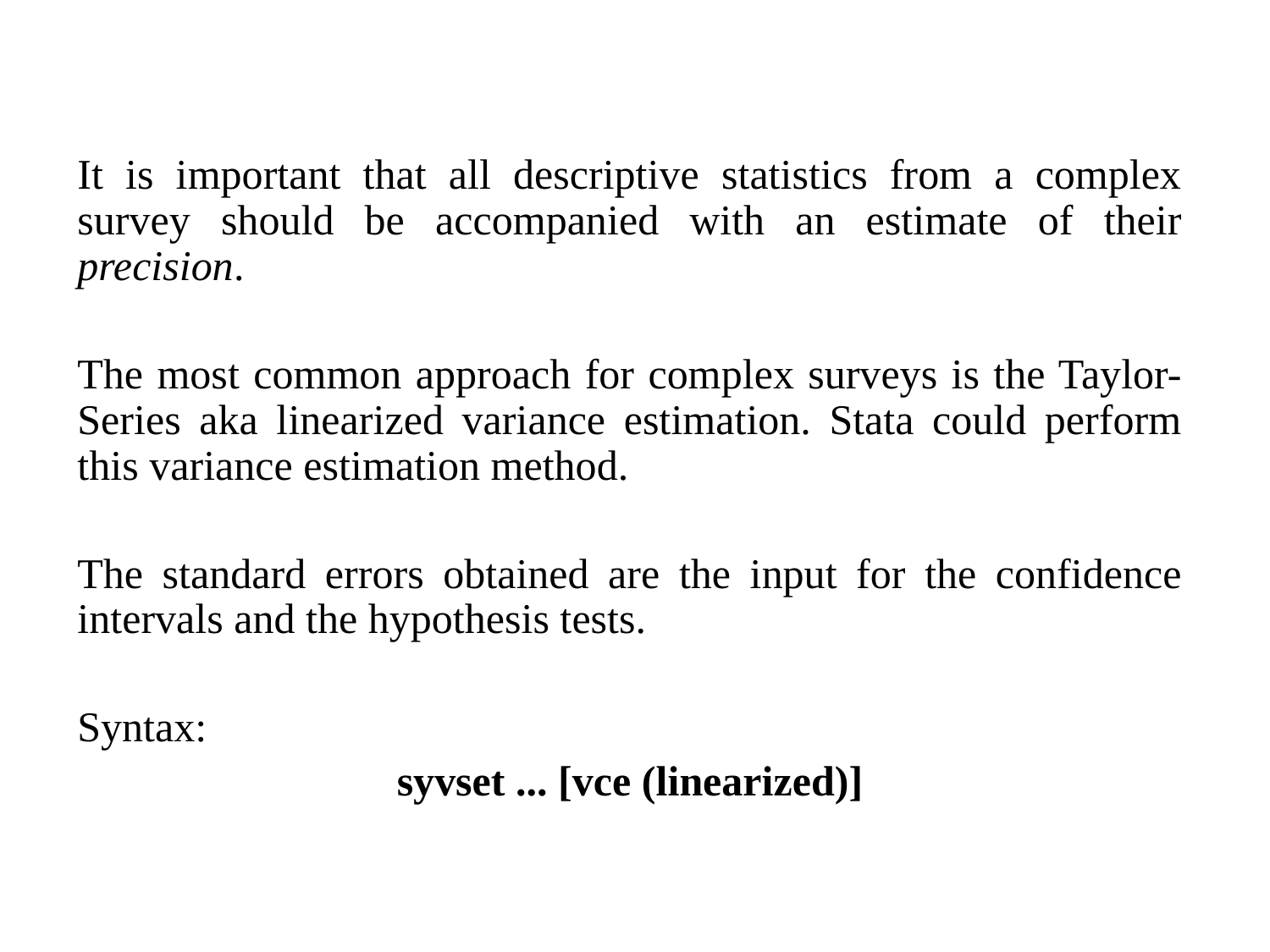

It is important that all descriptive statistics from a complex survey should be accompanied with an estimate of their precision.

The most common approach for complex surveys is the Taylor-Series aka linearized variance estimation. Stata could perform this variance estimation method.

The standard errors obtained are the input for the confidence intervals and the hypothesis tests.

Syntax:
syvset ... [vce (linearized)]